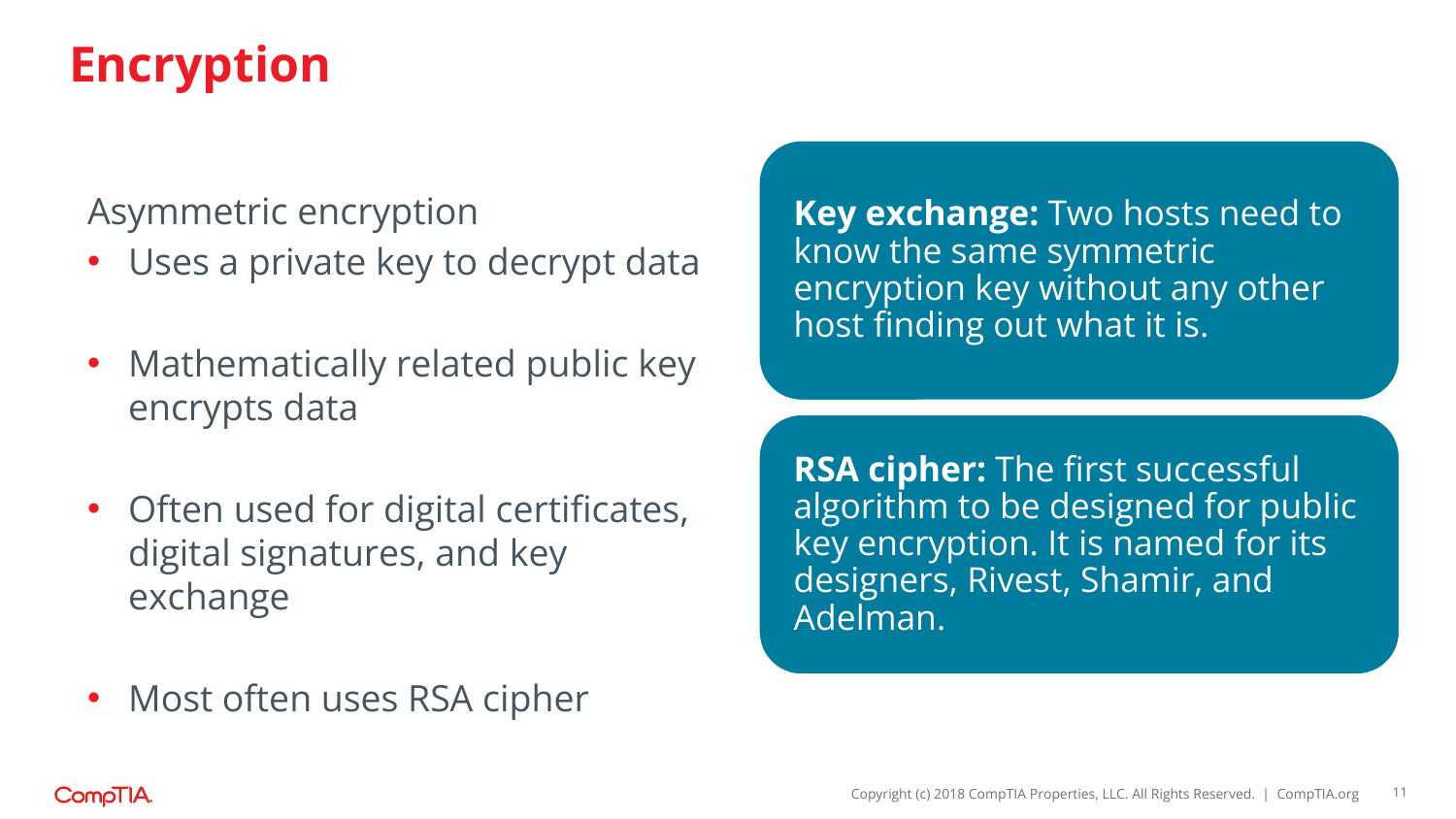

# Encryption
Key exchange: Two hosts need to know the same symmetric encryption key without any other host finding out what it is.
RSA cipher: The first successful algorithm to be designed for public key encryption. It is named for its designers, Rivest, Shamir, and Adelman.
Asymmetric encryption
Uses a private key to decrypt data

Mathematically related public key encrypts data

Often used for digital certificates, digital signatures, and key exchange

Most often uses RSA cipher

11